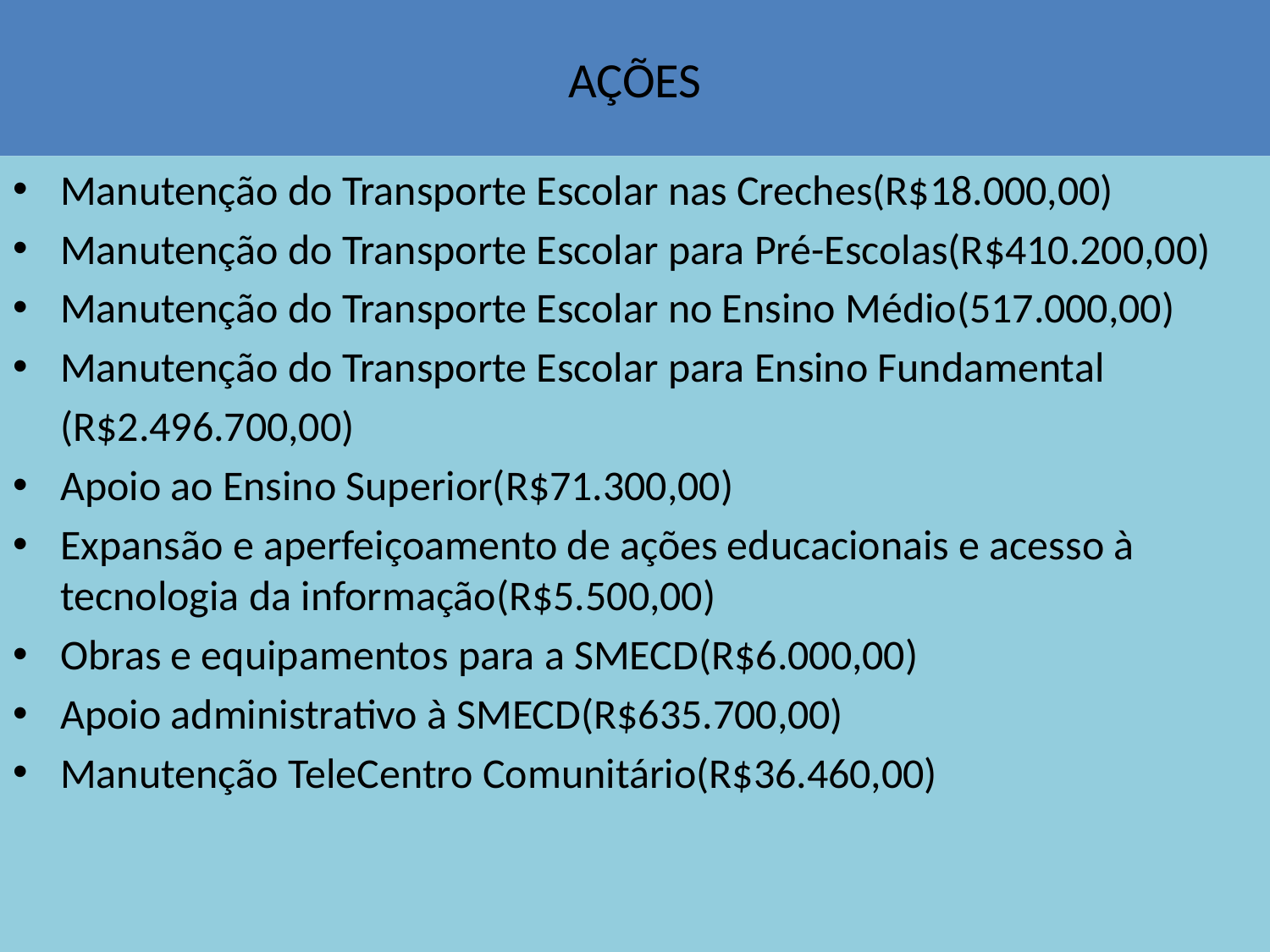

# AÇÕES
Manutenção do Transporte Escolar nas Creches(R$18.000,00)
Manutenção do Transporte Escolar para Pré-Escolas(R$410.200,00)
Manutenção do Transporte Escolar no Ensino Médio(517.000,00)
Manutenção do Transporte Escolar para Ensino Fundamental
     (R$2.496.700,00)
Apoio ao Ensino Superior(R$71.300,00)
Expansão e aperfeiçoamento de ações educacionais e acesso à tecnologia da informação(R$5.500,00)
Obras e equipamentos para a SMECD(R$6.000,00)
Apoio administrativo à SMECD(R$635.700,00)
Manutenção TeleCentro Comunitário(R$36.460,00)